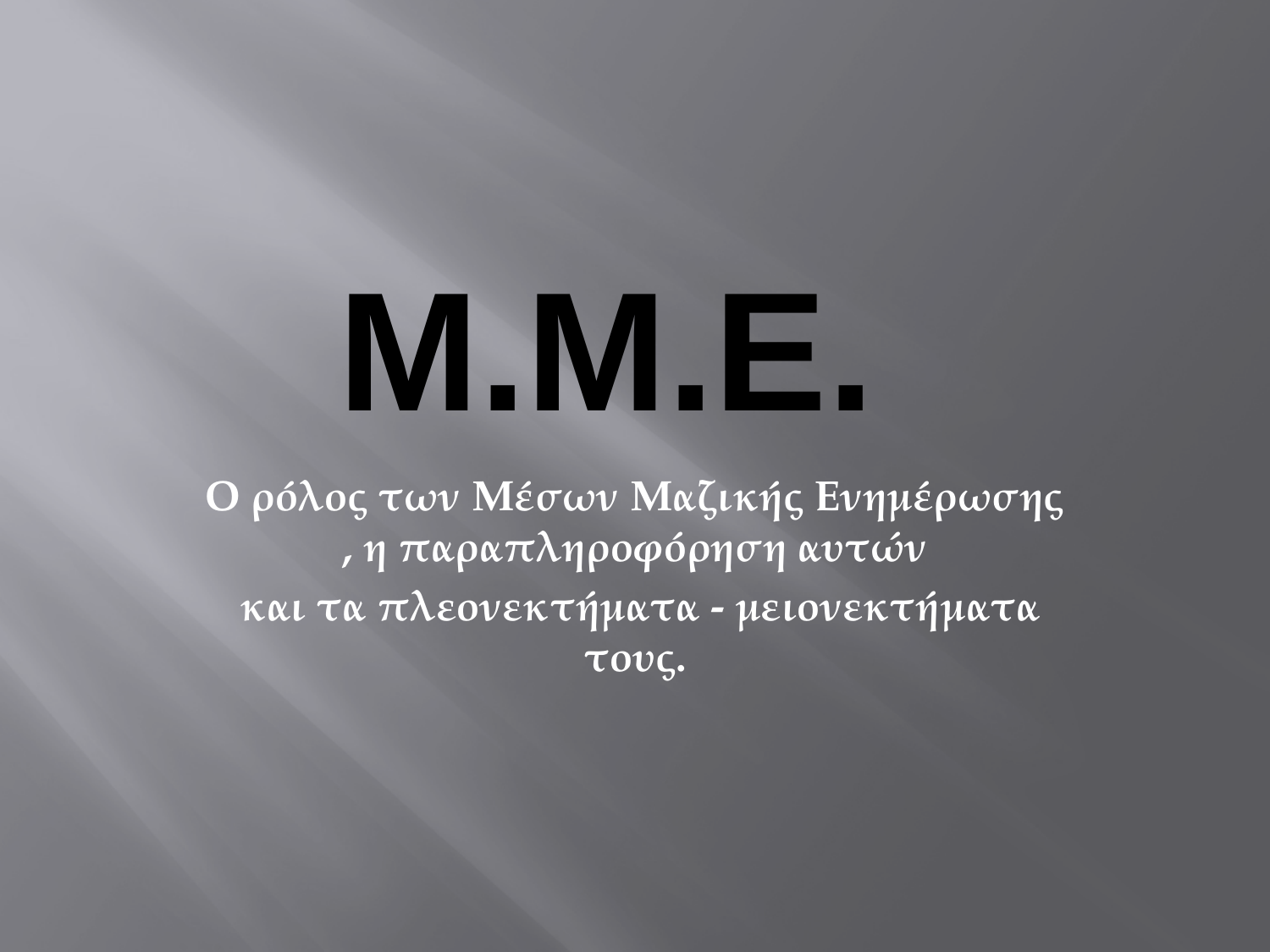

# Μ.Μ.Ε.
Ο ρόλος των Μέσων Μαζικής Ενημέρωσης , η παραπληροφόρηση αυτών
 και τα πλεονεκτήματα - μειονεκτήματα τους.